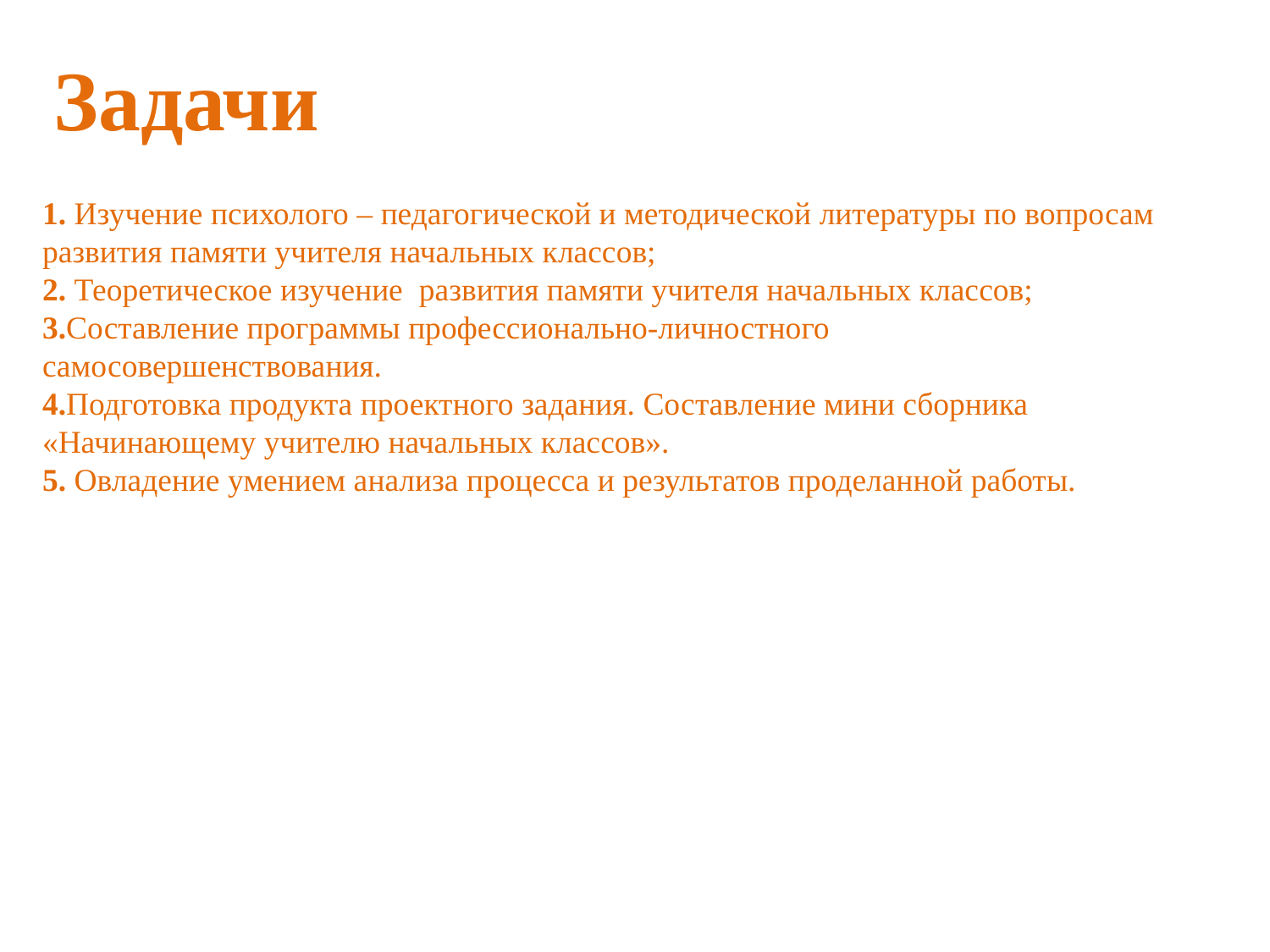

Задачи

1. Изучение психолого – педагогической и методической литературы по вопросам развития памяти учителя начальных классов;
2. Теоретическое изучение  развития памяти учителя начальных классов;
3.Составление программы профессионально-личностного самосовершенствования.
4.Подготовка продукта проектного задания. Составление мини сборника «Начинающему учителю начальных классов».
5. Овладение умением анализа процесса и результатов проделанной работы.